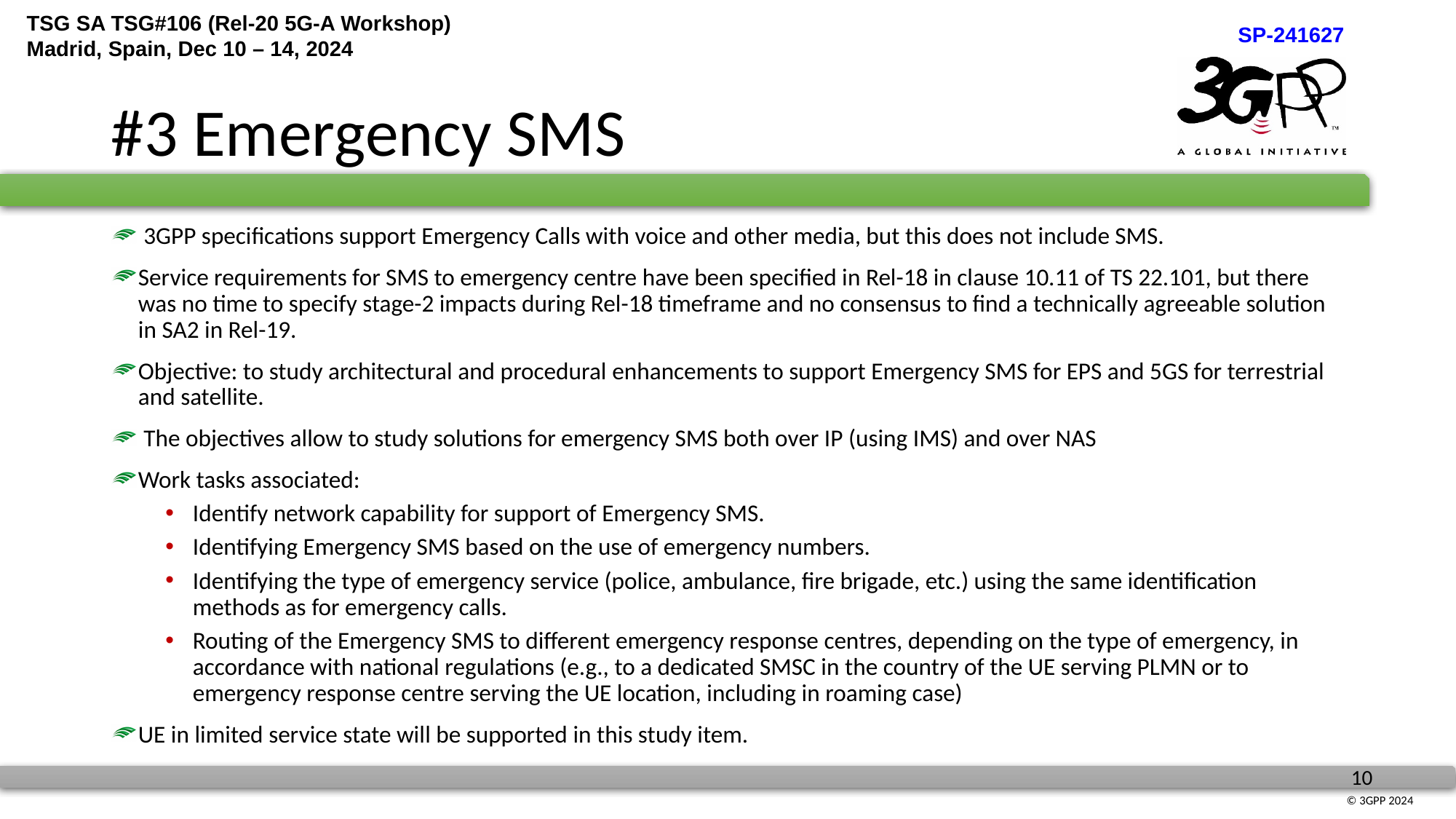

# #3 Emergency SMS
 3GPP specifications support Emergency Calls with voice and other media, but this does not include SMS.
Service requirements for SMS to emergency centre have been specified in Rel-18 in clause 10.11 of TS 22.101, but there was no time to specify stage-2 impacts during Rel-18 timeframe and no consensus to find a technically agreeable solution in SA2 in Rel-19.
Objective: to study architectural and procedural enhancements to support Emergency SMS for EPS and 5GS for terrestrial and satellite.
 The objectives allow to study solutions for emergency SMS both over IP (using IMS) and over NAS
Work tasks associated:
Identify network capability for support of Emergency SMS.
Identifying Emergency SMS based on the use of emergency numbers.
Identifying the type of emergency service (police, ambulance, fire brigade, etc.) using the same identification methods as for emergency calls.
Routing of the Emergency SMS to different emergency response centres, depending on the type of emergency, in accordance with national regulations (e.g., to a dedicated SMSC in the country of the UE serving PLMN or to emergency response centre serving the UE location, including in roaming case)
UE in limited service state will be supported in this study item.